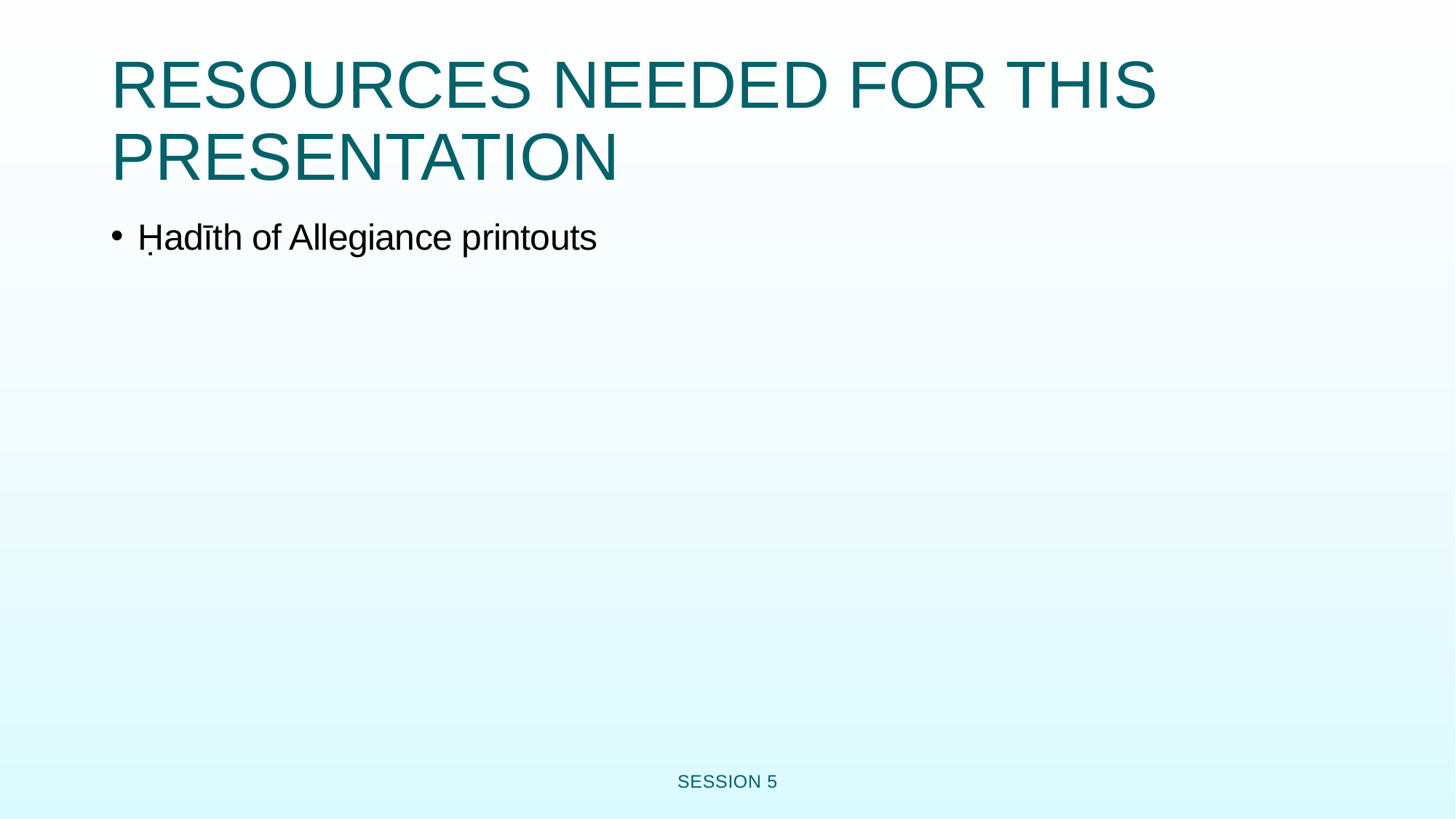

# RESOURCES NEEDED FOR THIS PRESENTATION
Ḥadīth of Allegiance printouts
SESSION 5